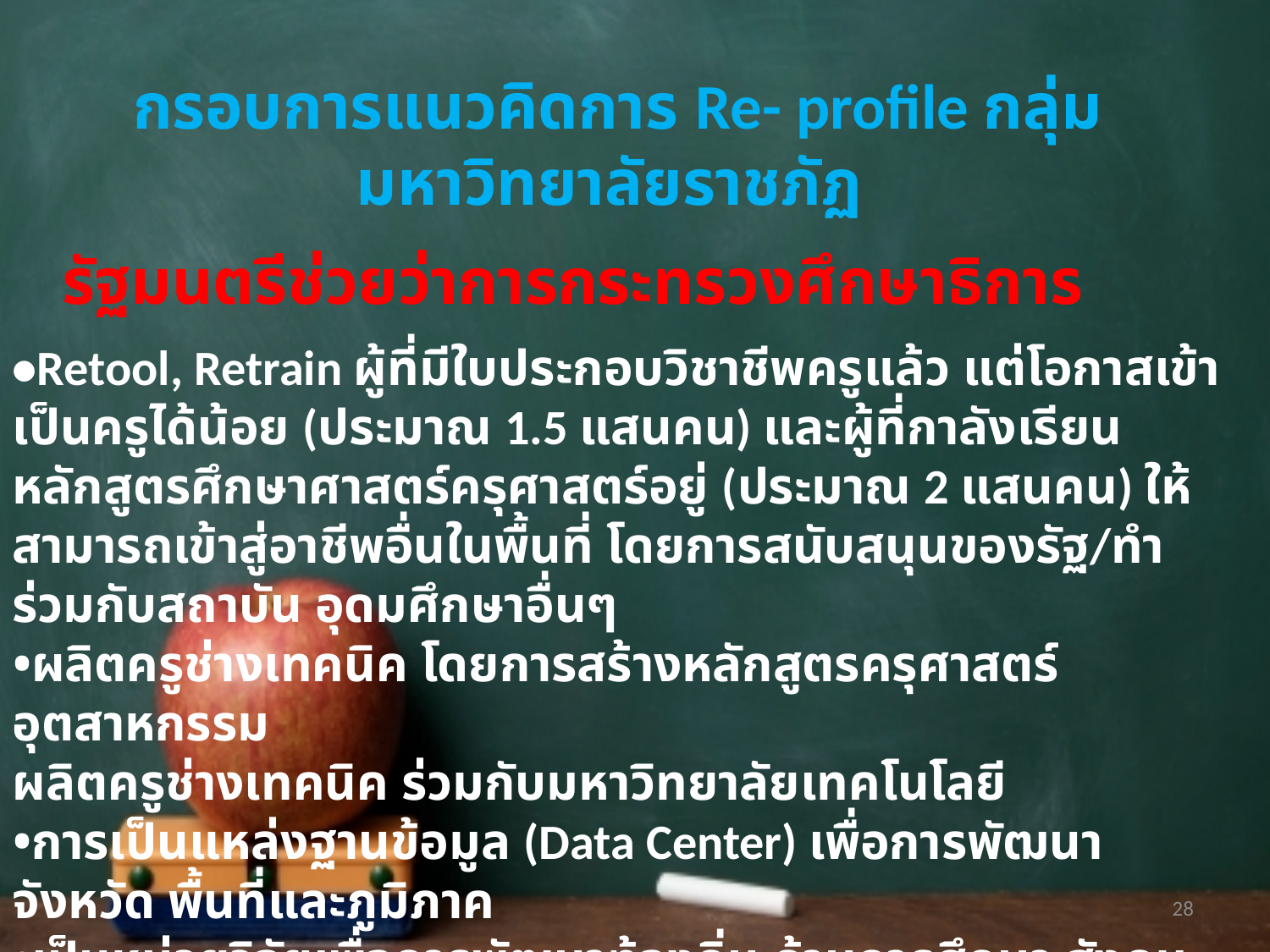

กรอบการแนวคิดการ Re- profile กลุ่มมหาวิทยาลัยราชภัฏ

   รัฐมนตรีช่วยว่าการกระทรวงศึกษาธิการ

•Retool, Retrain ผู้ที่มีใบประกอบวิชาชีพครูแล้ว แต่โอกาสเข้าเป็นครูได้น้อย (ประมาณ 1.5 แสนคน) และผู้ที่กาลังเรียนหลักสูตรศึกษาศาสตร์ครุศาสตร์อยู่ (ประมาณ 2 แสนคน) ให้สามารถเข้าสู่อาชีพอื่นในพื้นที่ โดยการสนับสนุนของรัฐ/ทำร่วมกับสถาบัน อุดมศึกษาอื่นๆ
•ผลิตครูช่างเทคนิค โดยการสร้างหลักสูตรครุศาสตร์อุตสาหกรรม
ผลิตครูช่างเทคนิค ร่วมกับมหาวิทยาลัยเทคโนโลยี
•การเป็นแหล่งฐานข้อมูล (Data Center) เพื่อการพัฒนาจังหวัด พื้นที่และภูมิภาค
•เป็นหน่วยวิจัยเพื่อการพัฒนาท้องถิ่น ด้านการศึกษา สังคม และเศรษฐกิจ
28